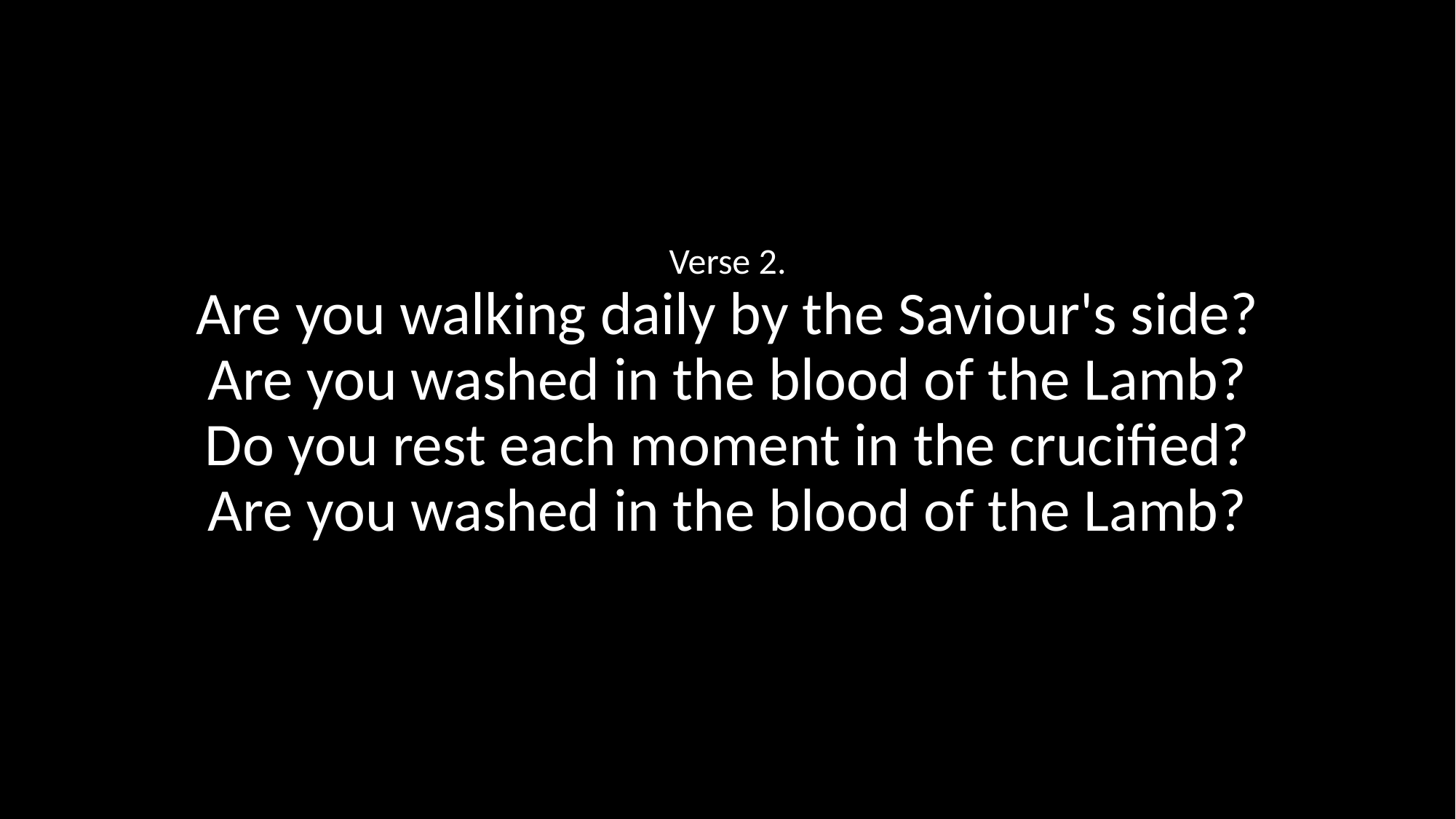

Verse 2.
Are you walking daily by the Saviour's side?
Are you washed in the blood of the Lamb?
Do you rest each moment in the crucified?
Are you washed in the blood of the Lamb?